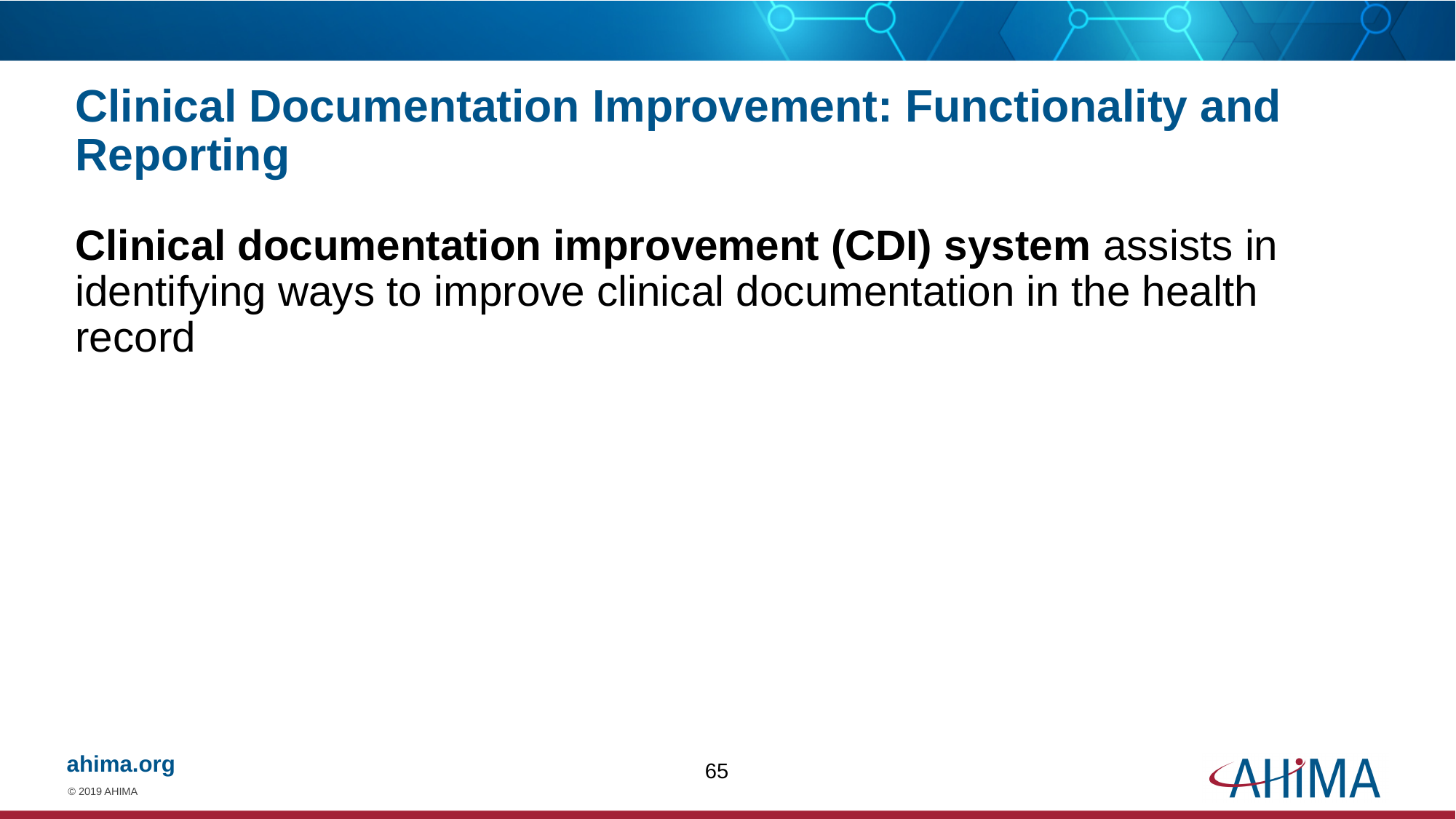

# Clinical Documentation Improvement: Functionality and Reporting
Clinical documentation improvement (CDI) system assists in identifying ways to improve clinical documentation in the health record